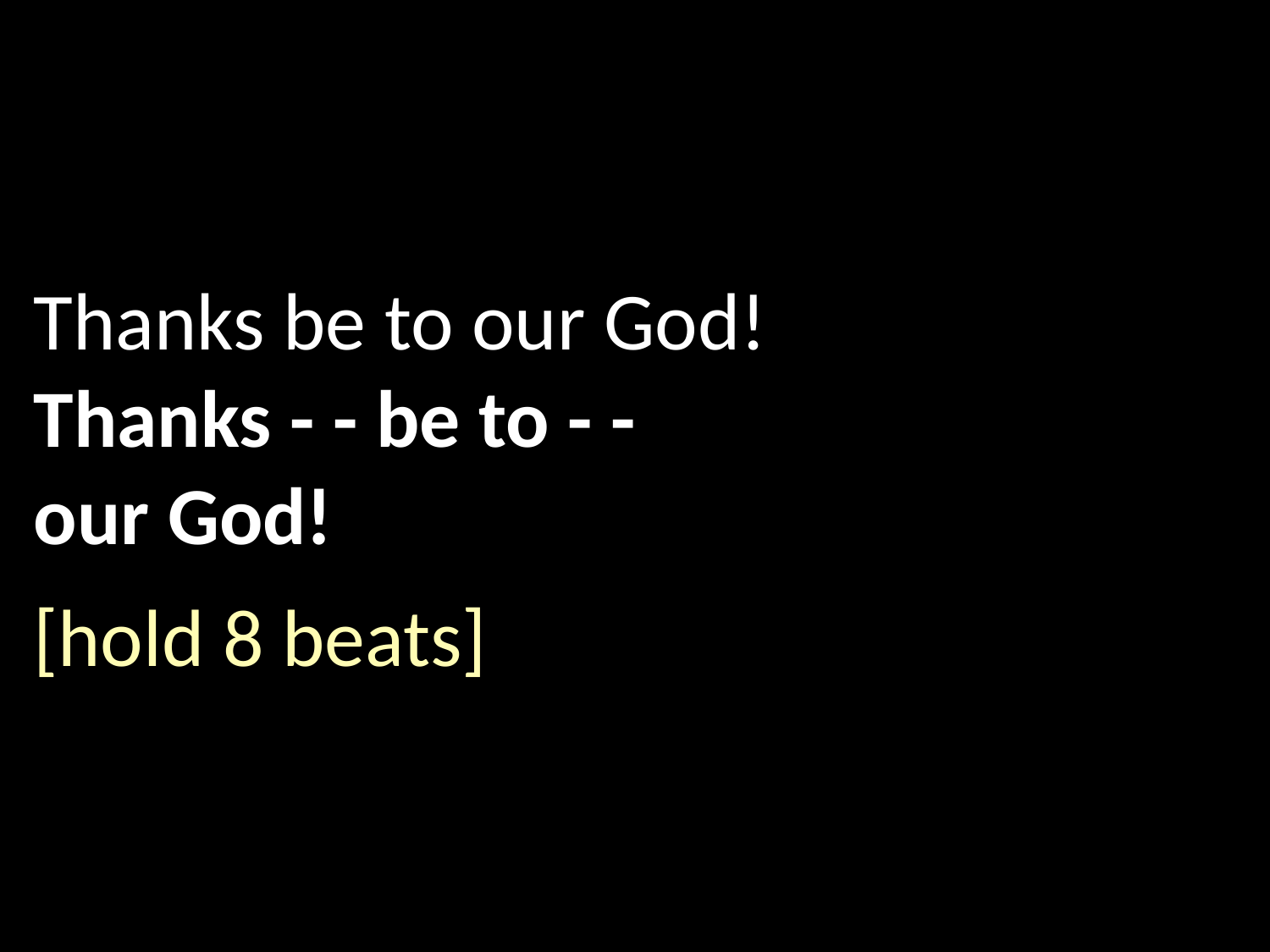

Thanks be to our God!
Thanks - - be to - -
our God!
[hold 8 beats]